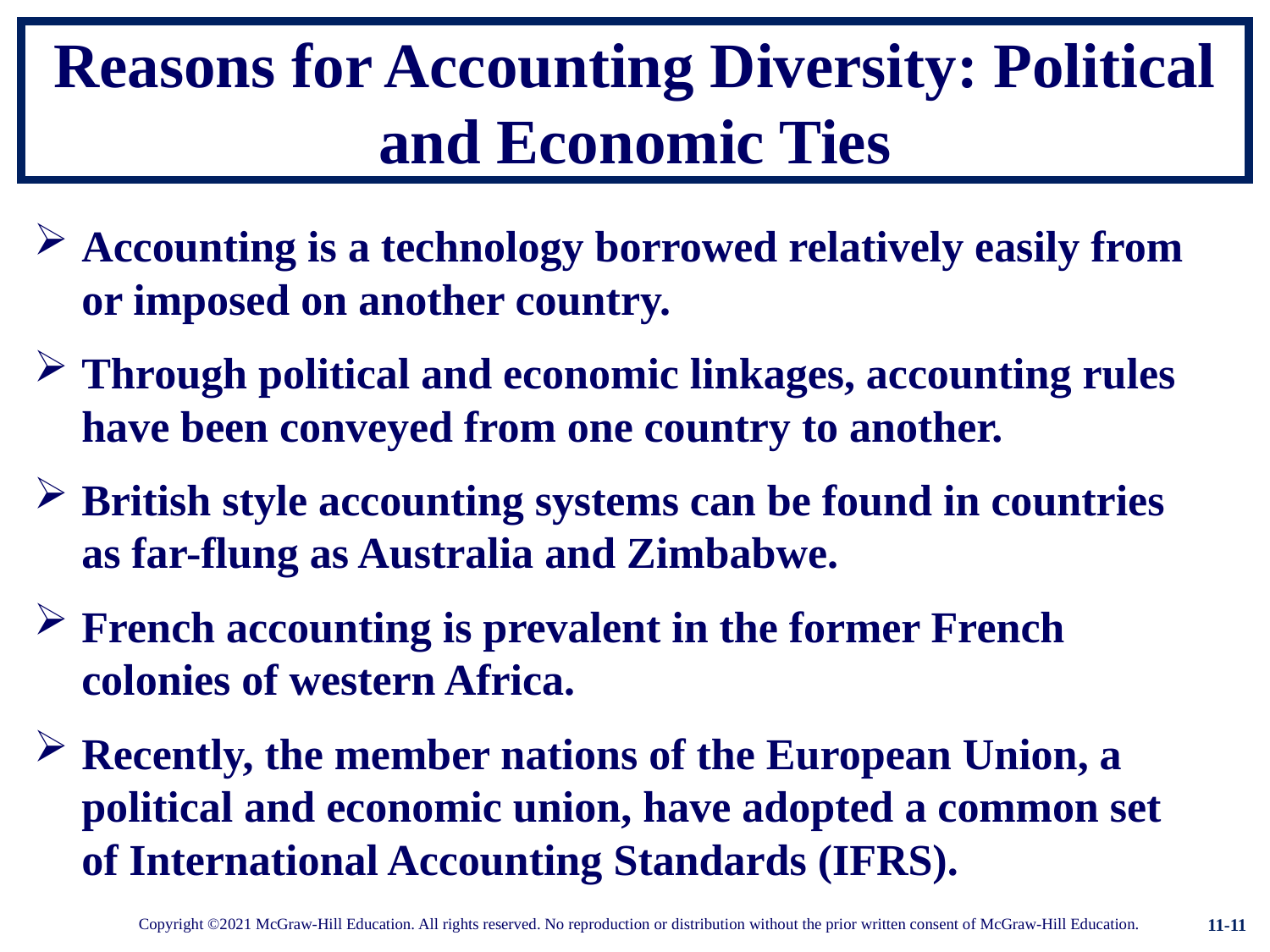

# Reasons for Accounting Diversity: Political and Economic Ties
Accounting is a technology borrowed relatively easily from or imposed on another country.
Through political and economic linkages, accounting rules have been conveyed from one country to another.
British style accounting systems can be found in countries as far-flung as Australia and Zimbabwe.
French accounting is prevalent in the former French colonies of western Africa.
Recently, the member nations of the European Union, a political and economic union, have adopted a common set of International Accounting Standards (IFRS).
11-11
Copyright ©2021 McGraw-Hill Education. All rights reserved. No reproduction or distribution without the prior written consent of McGraw-Hill Education.